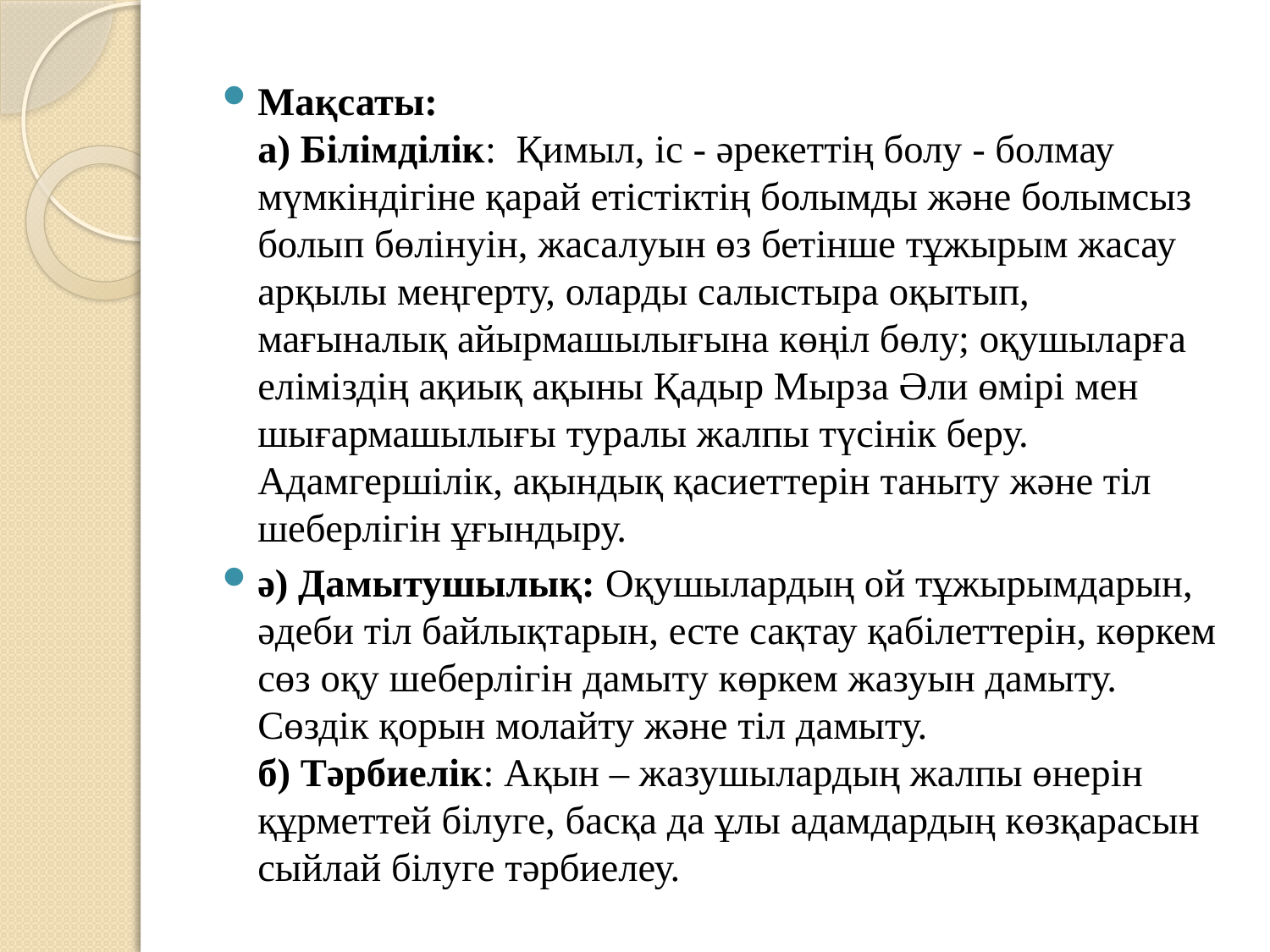

Мақсаты:
а) Білімділік:  Қимыл, іс - әрекеттің болу - болмау мүмкіндігіне қарай етістіктің болымды және болымсыз болып бөлінуін, жасалуын өз бетінше тұжырым жасау арқылы меңгерту, оларды салыстыра оқытып, мағыналық айырмашылығына көңіл бөлу; оқушыларға еліміздің ақиық ақыны Қадыр Мырза Әли өмірі мен шығармашылығы туралы жалпы түсінік беру. Адамгершілік, ақындық қасиеттерін таныту және тіл шеберлігін ұғындыру.
ә) Дамытушылық: Оқушылардың ой тұжырымдарын, әдеби тіл байлықтарын, есте сақтау қабілеттерін, көркем сөз оқу шеберлігін дамыту көркем жазуын дамыту. Сөздік қорын молайту және тіл дамыту.
б) Тәрбиелік: Ақын – жазушылардың жалпы өнерін құрметтей білуге, басқа да ұлы адамдардың көзқарасын сыйлай білуге тәрбиелеу.